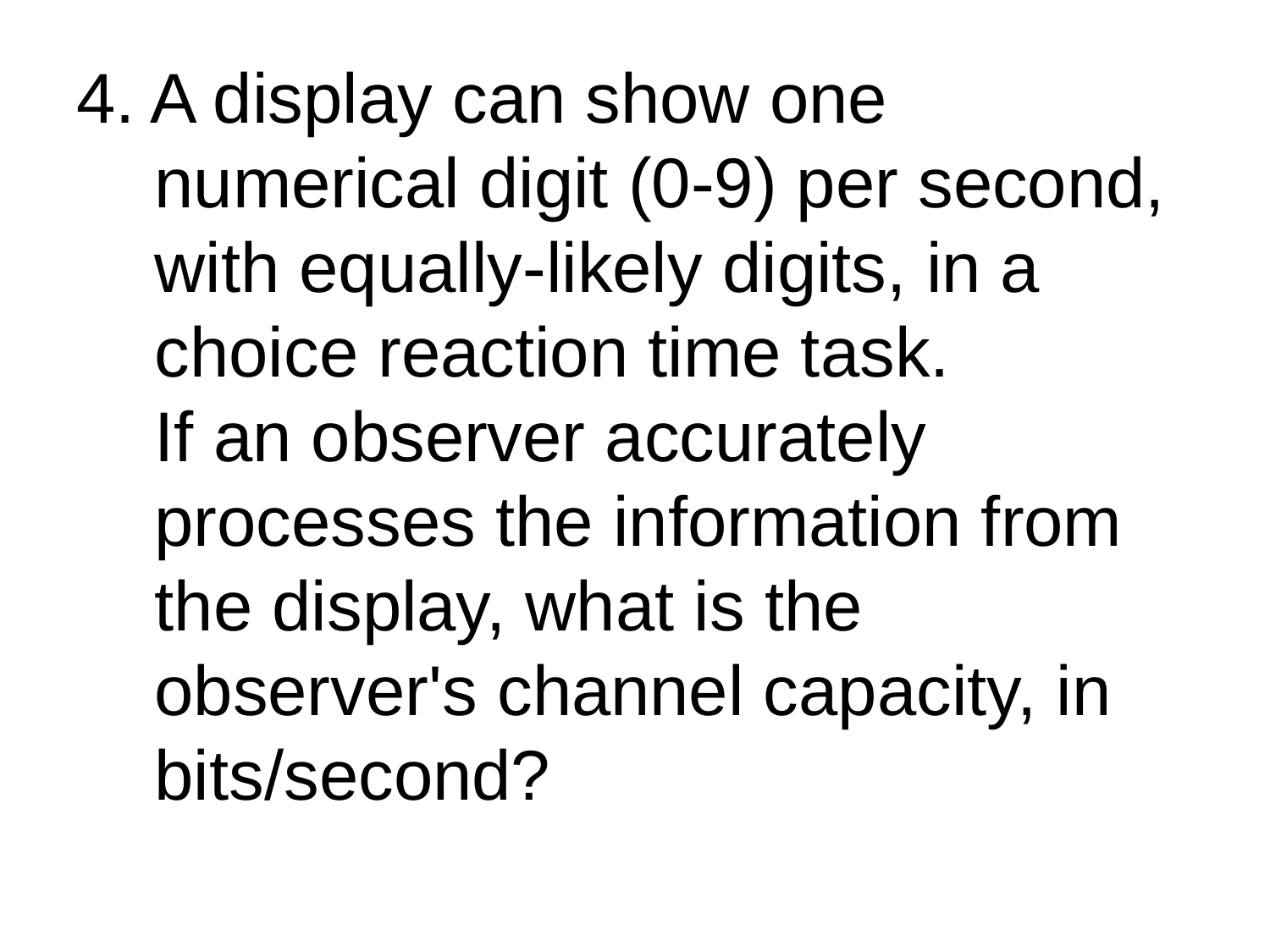

4. A display can show one
    numerical digit (0-9) per second,
    with equally-likely digits, in a
    choice reaction time task.
    If an observer accurately
    processes the information from
    the display, what is the
    observer's channel capacity, in
    bits/second?